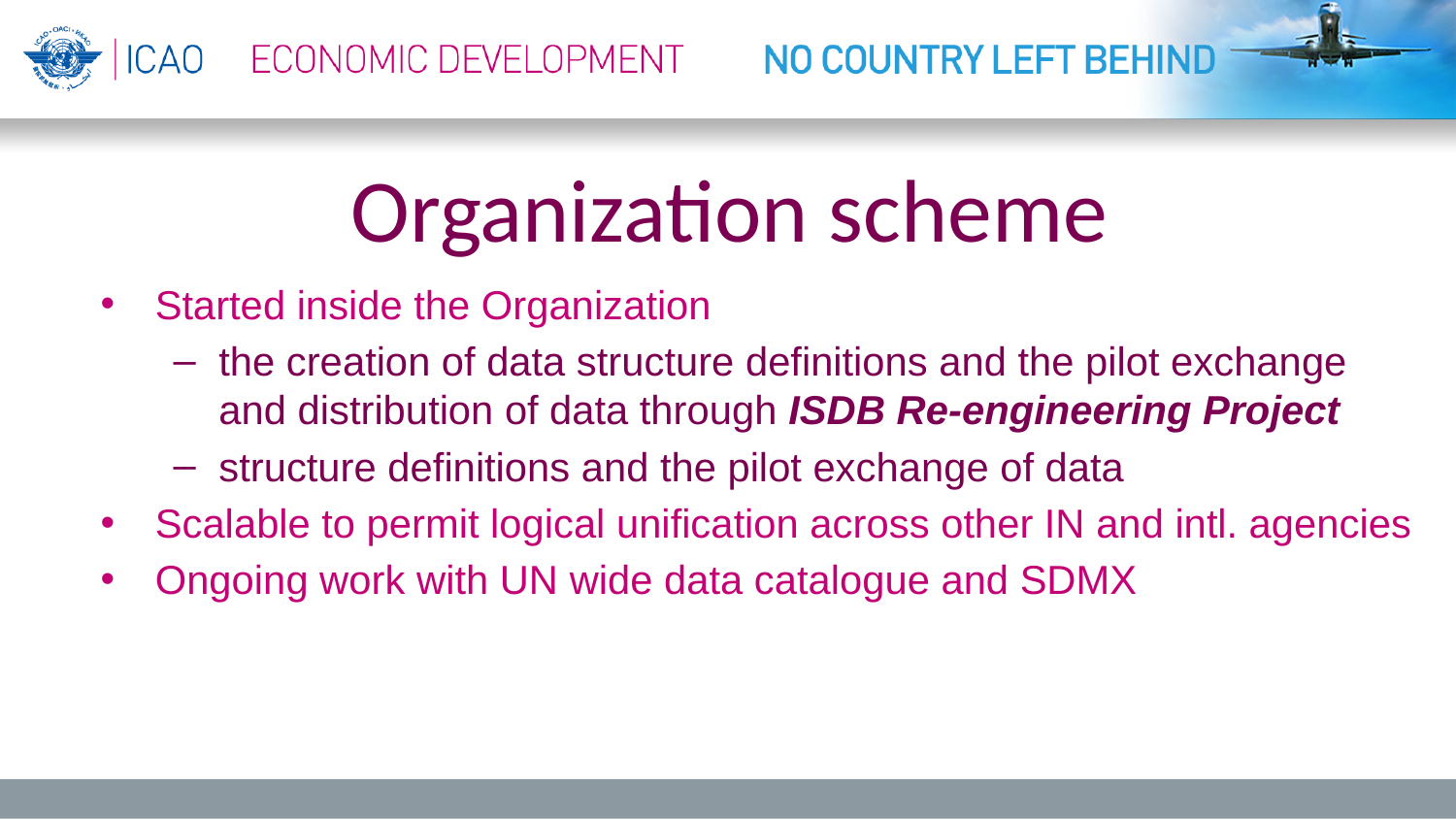

# Organization scheme
Started inside the Organization
the creation of data structure definitions and the pilot exchange and distribution of data through ISDB Re-engineering Project
structure definitions and the pilot exchange of data
Scalable to permit logical unification across other IN and intl. agencies
Ongoing work with UN wide data catalogue and SDMX